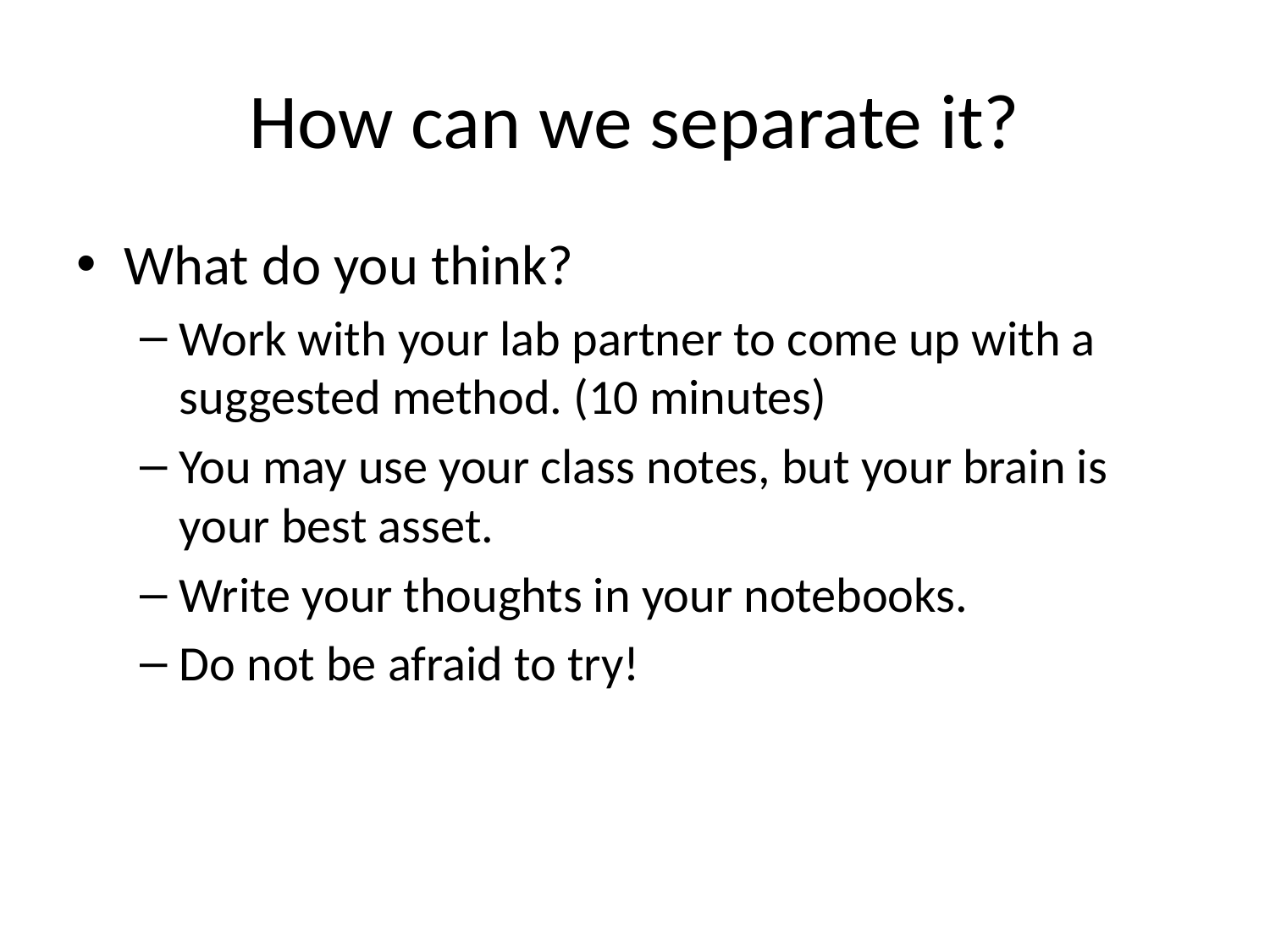

# How can we separate it?
What do you think?
Work with your lab partner to come up with a suggested method. (10 minutes)
You may use your class notes, but your brain is your best asset.
Write your thoughts in your notebooks.
Do not be afraid to try!